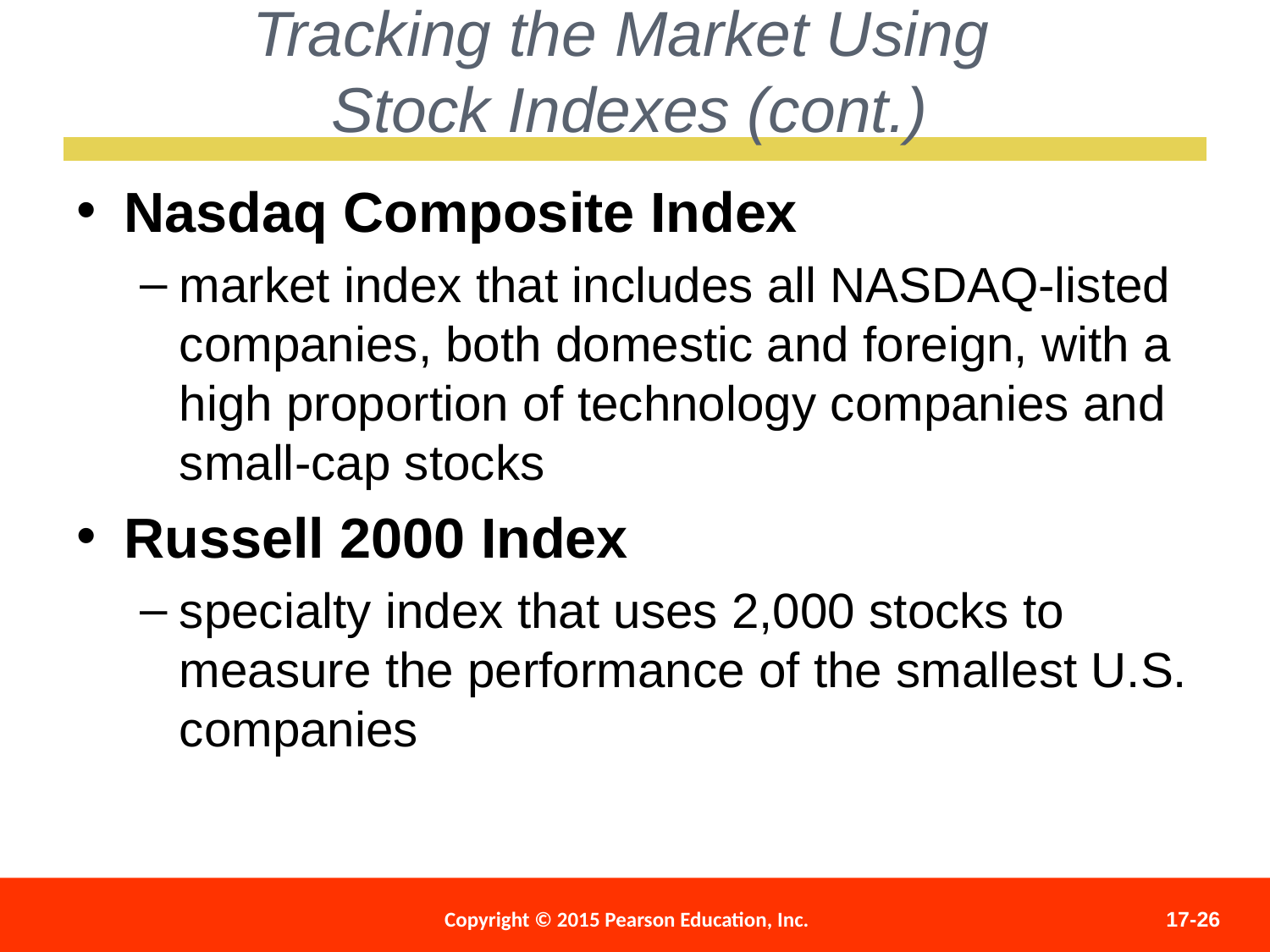

Tracking the Market Using
Stock Indexes (cont.)
Nasdaq Composite Index
market index that includes all NASDAQ-listed companies, both domestic and foreign, with a high proportion of technology companies and small-cap stocks
Russell 2000 Index
specialty index that uses 2,000 stocks to measure the performance of the smallest U.S. companies